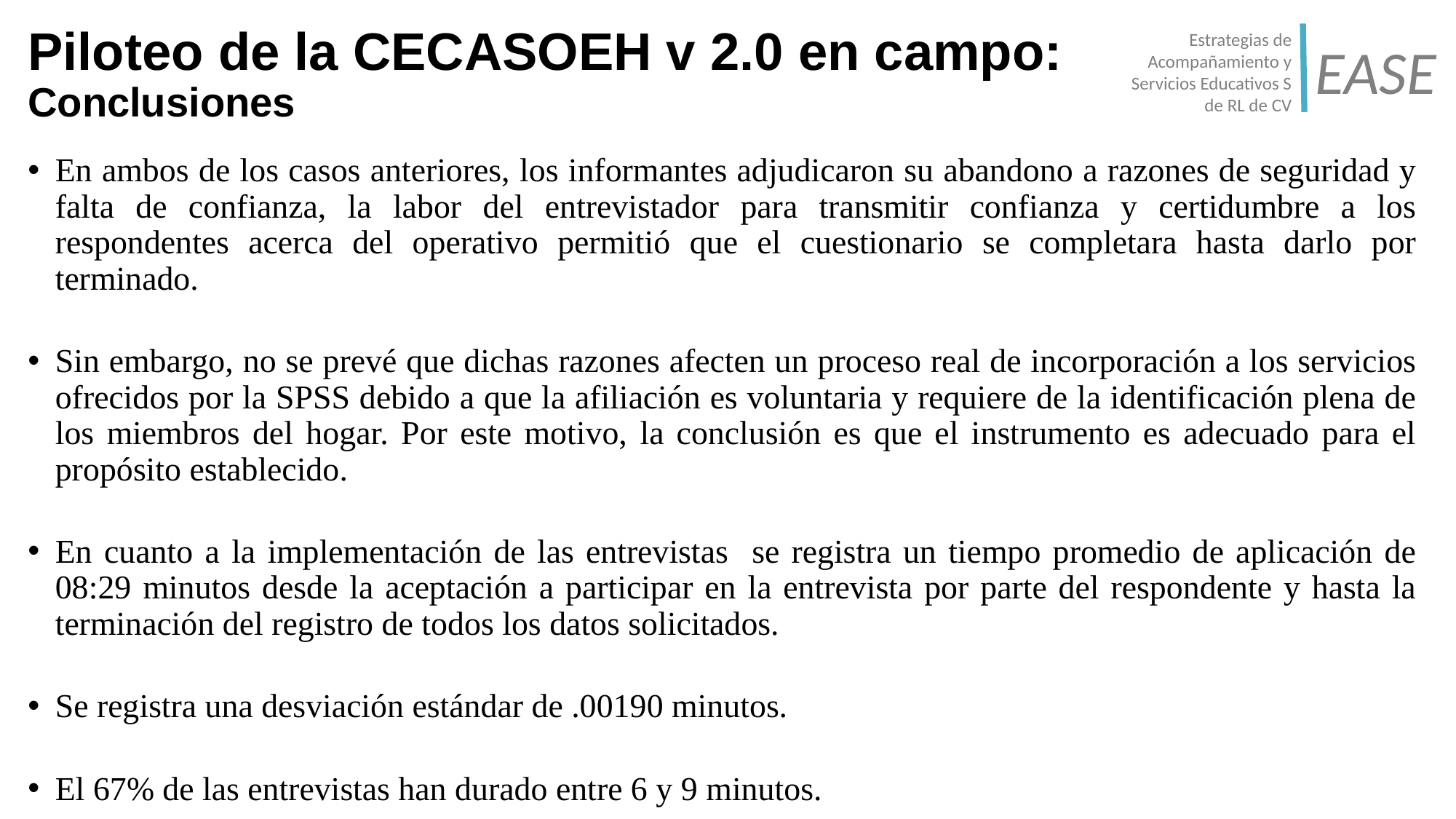

# Piloteo de la CECASOEH v 2.0 en campo: Conclusiones
Estrategias de Acompañamiento y Servicios Educativos S de RL de CV

EASE
En ambos de los casos anteriores, los informantes adjudicaron su abandono a razones de seguridad y falta de confianza, la labor del entrevistador para transmitir confianza y certidumbre a los respondentes acerca del operativo permitió que el cuestionario se completara hasta darlo por terminado.

Sin embargo, no se prevé que dichas razones afecten un proceso real de incorporación a los servicios ofrecidos por la SPSS debido a que la afiliación es voluntaria y requiere de la identificación plena de los miembros del hogar. Por este motivo, la conclusión es que el instrumento es adecuado para el propósito establecido.

En cuanto a la implementación de las entrevistas  se registra un tiempo promedio de aplicación de 08:29 minutos desde la aceptación a participar en la entrevista por parte del respondente y hasta la terminación del registro de todos los datos solicitados.

Se registra una desviación estándar de .00190 minutos.

El 67% de las entrevistas han durado entre 6 y 9 minutos.